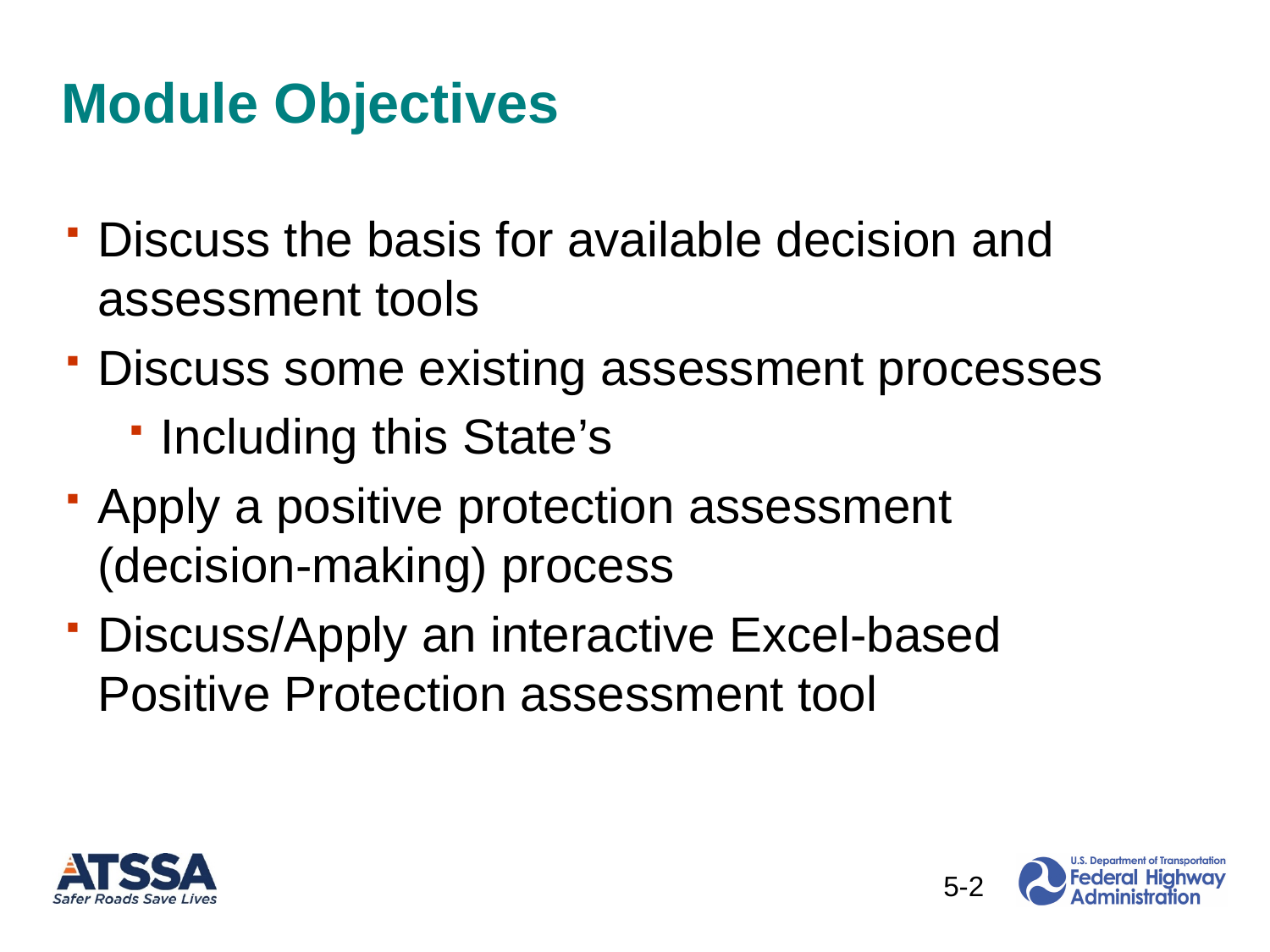

# Module Objectives
Discuss the basis for available decision and assessment tools
Discuss some existing assessment processes
Including this State’s
Apply a positive protection assessment  (decision-making) process
Discuss/Apply an interactive Excel-based Positive Protection assessment tool